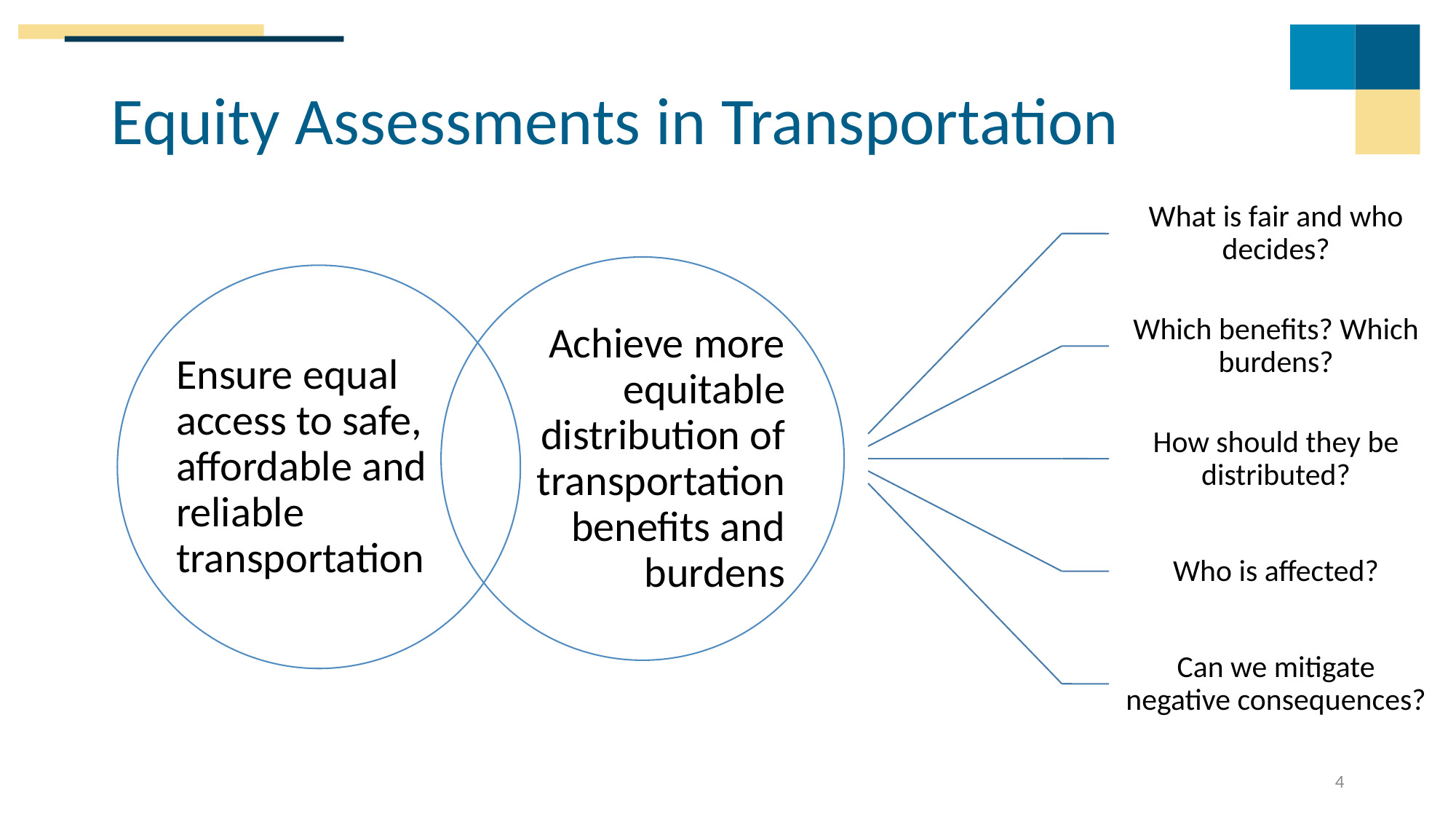

# Equity Assessments in Transportation
Ensure equal access to safe, affordable and reliable transportation
Achieve more equitable distribution of transportation benefits and burdens
What is fair and who decides?
Which benefits? Which burdens?
How should they be distributed?
Who is affected?
Can we mitigate negative consequences?
4